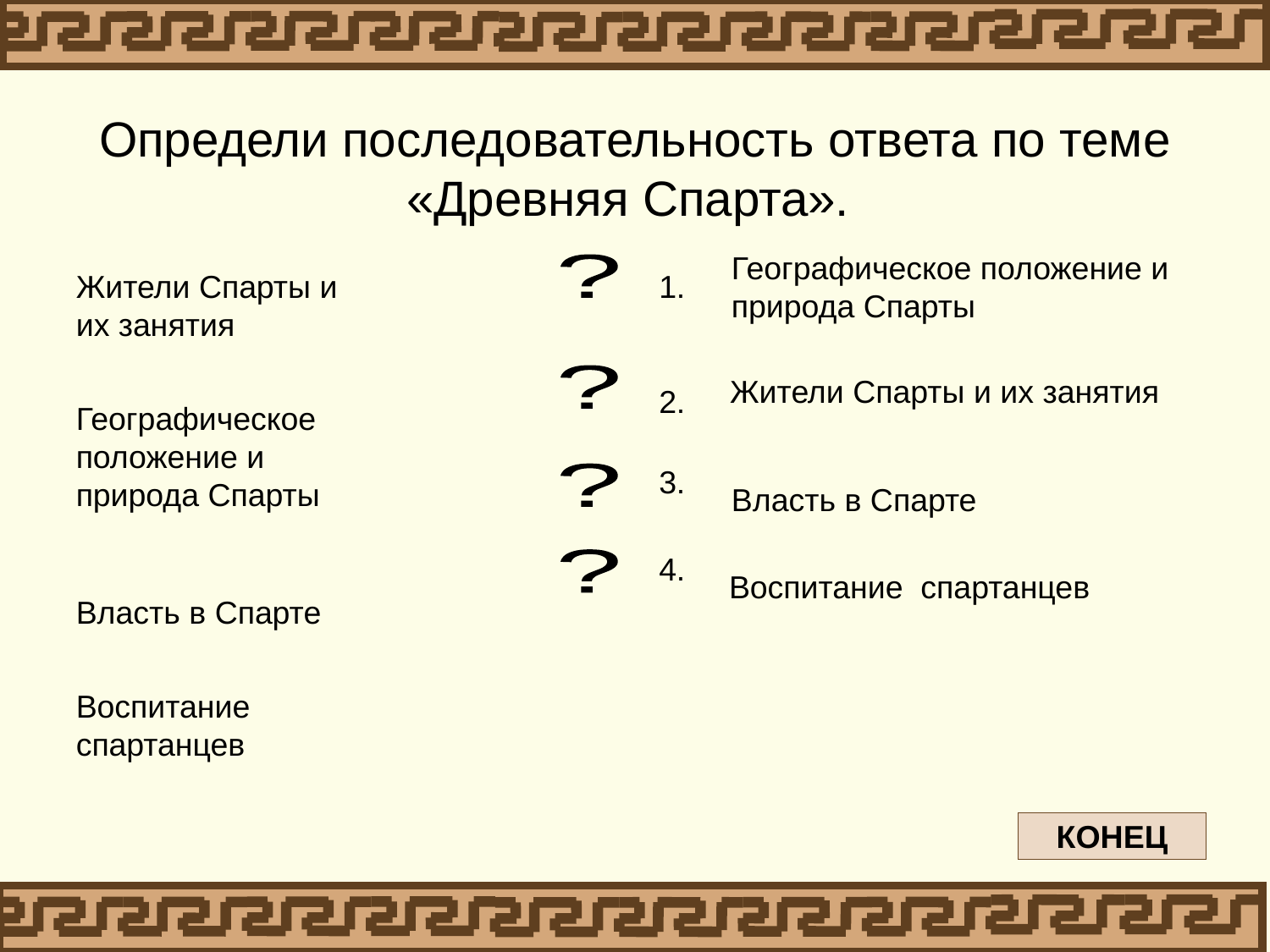

# Определи последовательность ответа по теме «Древняя Спарта».
Географическое положение и природа Спарты
?
Жители Спарты и их занятия
1.
?
Жители Спарты и их занятия
2.
Географическое положение и природа Спарты
3.
?
Власть в Спарте
4.
?
Воспитание  спартанцев
Власть в Спарте
Воспитание  спартанцев
КОНЕЦ